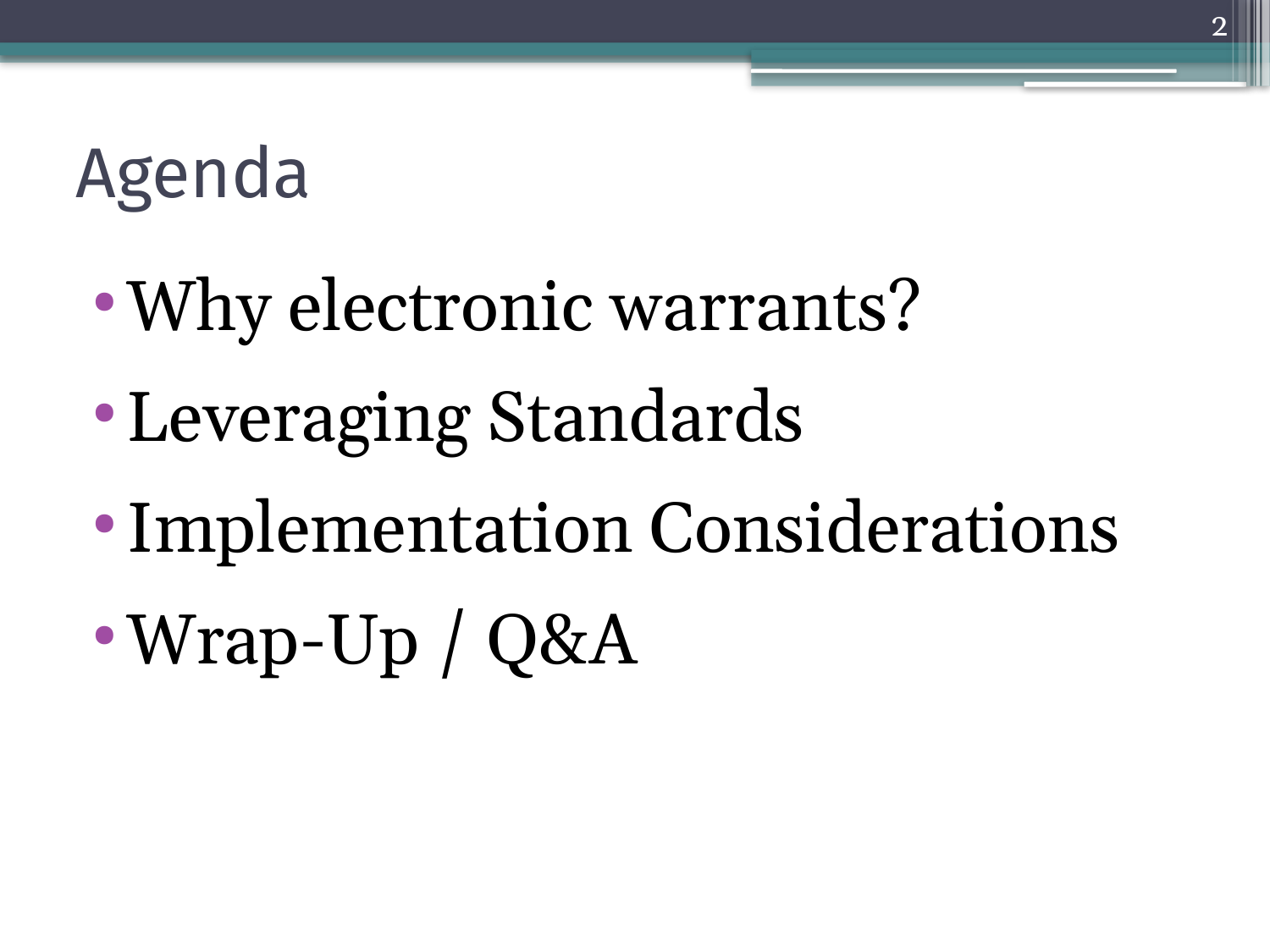

2
# Agenda
Why electronic warrants?
Leveraging Standards
Implementation Considerations
Wrap-Up / Q&A